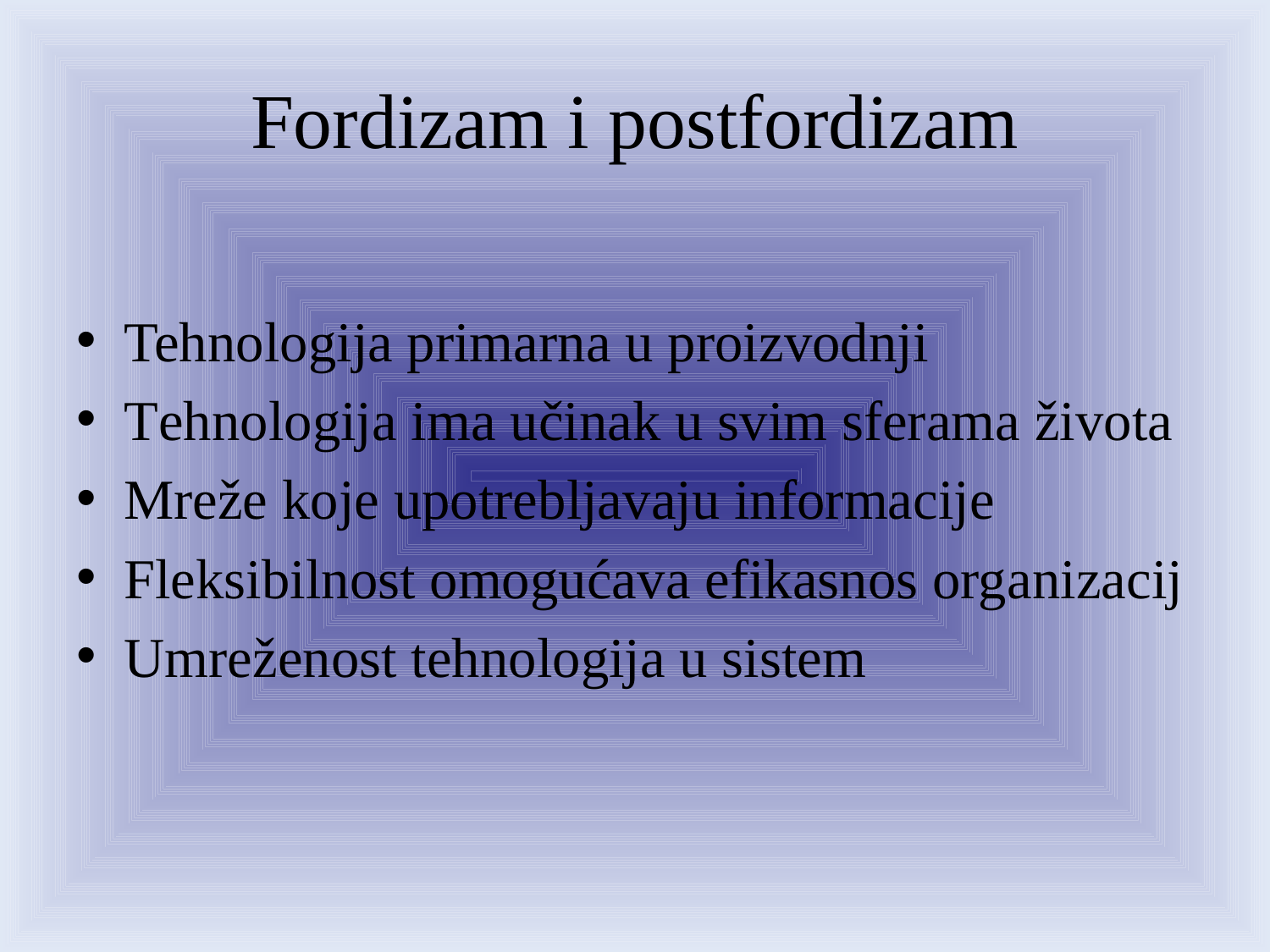

# Fordizam i postfordizam
Tehnologija primarna u proizvodnji
Tehnologija ima učinak u svim sferama života
Mreže koje upotrebljavaju informacije
Fleksibilnost omogućava efikasnos organizacij
Umreženost tehnologija u sistem